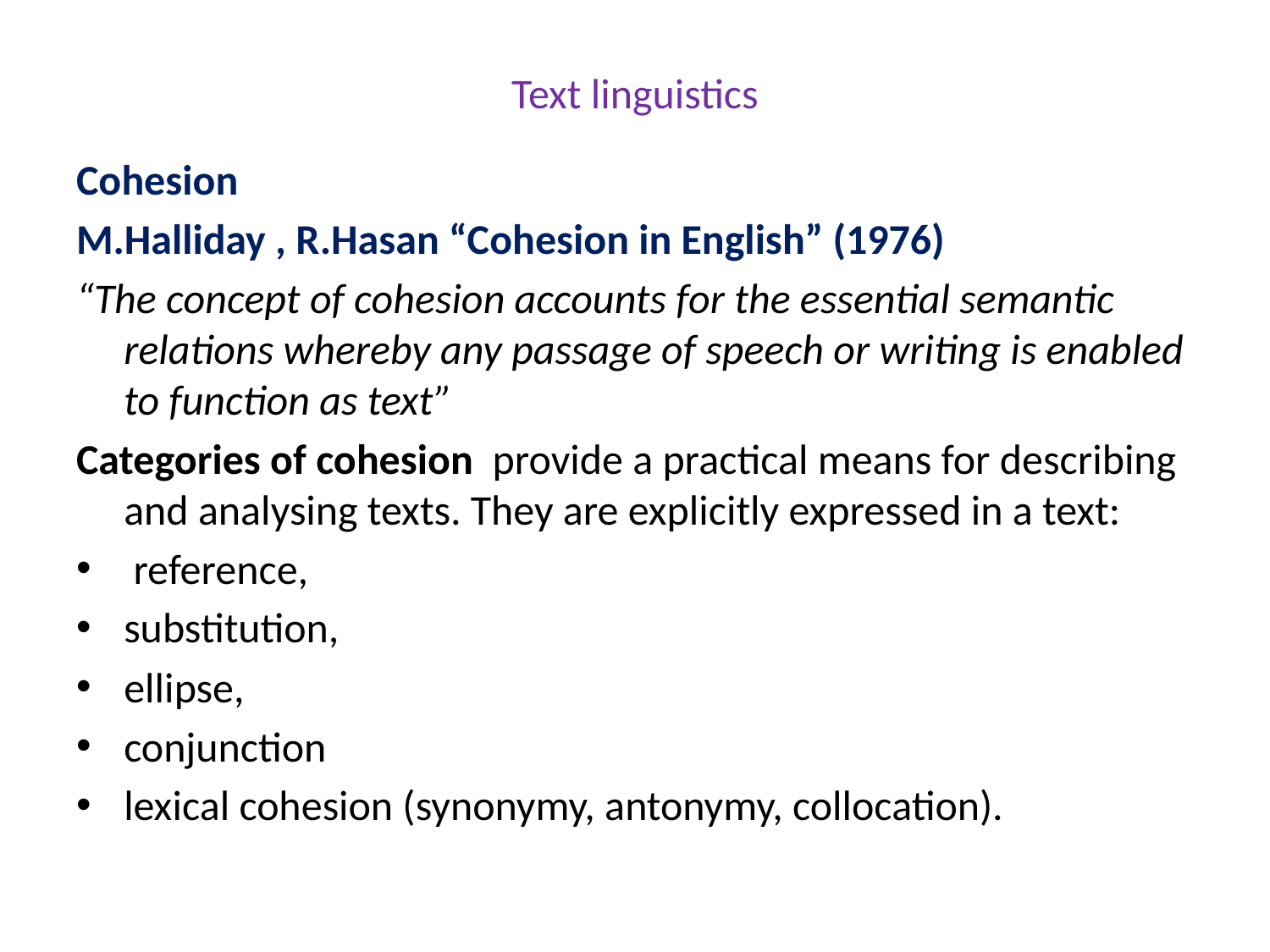

# Text linguistics
Cohesion
M.Halliday , R.Hasan “Cohesion in English” (1976)
“The concept of cohesion accounts for the essential semantic relations whereby any passage of speech or writing is enabled to function as text”
Categories of cohesion  provide a practical means for describing and analysing texts. They are explicitly expressed in a text:
 reference,
substitution,
ellipse,
conjunction
lexical cohesion (synonymy, antonymy, collocation).